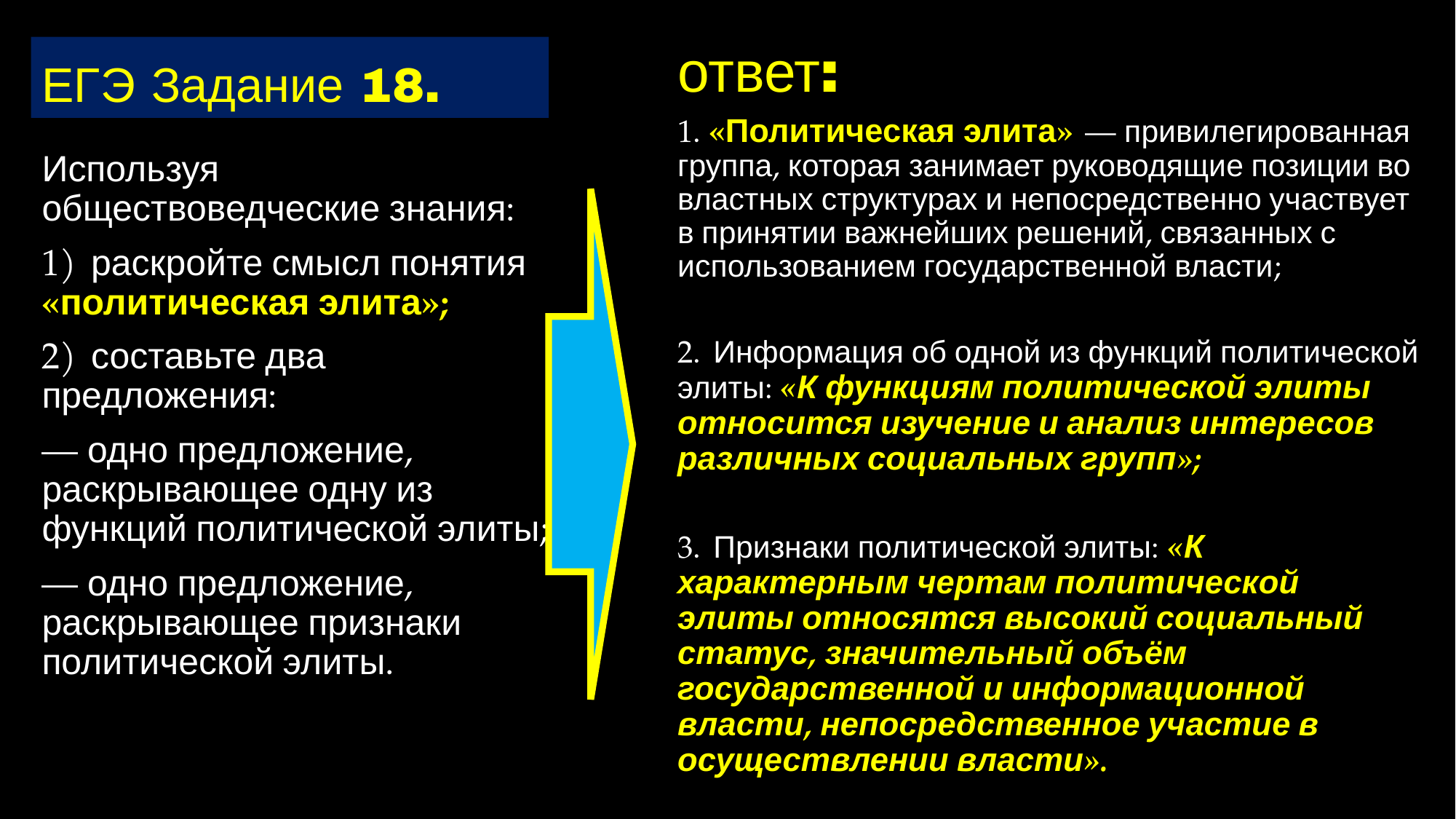

# ЕГЭ Задание 18.
ответ:
1. «Политическая элита»  — привилегированная группа, которая занимает руководящие позиции во властных структурах и непосредственно участвует в принятии важнейших решений, связанных с использованием государственной власти;

2.  Информация об одной из функций политической элиты: «К функциям политической элиты относится изучение и анализ интересов различных социальных групп»;

3.  Признаки политической элиты: «К характерным чертам политической элиты относятся высокий социальный статус, значительный объём государственной и информационной власти, непосредственное участие в осуществлении власти».
Используя обществоведческие знания:
1)  раскройте смысл понятия «политическая элита»;
2)  составьте два предложения:
— одно предложение, раскрывающее одну из функций политической элиты;
— одно предложение, раскрывающее признаки политической элиты.